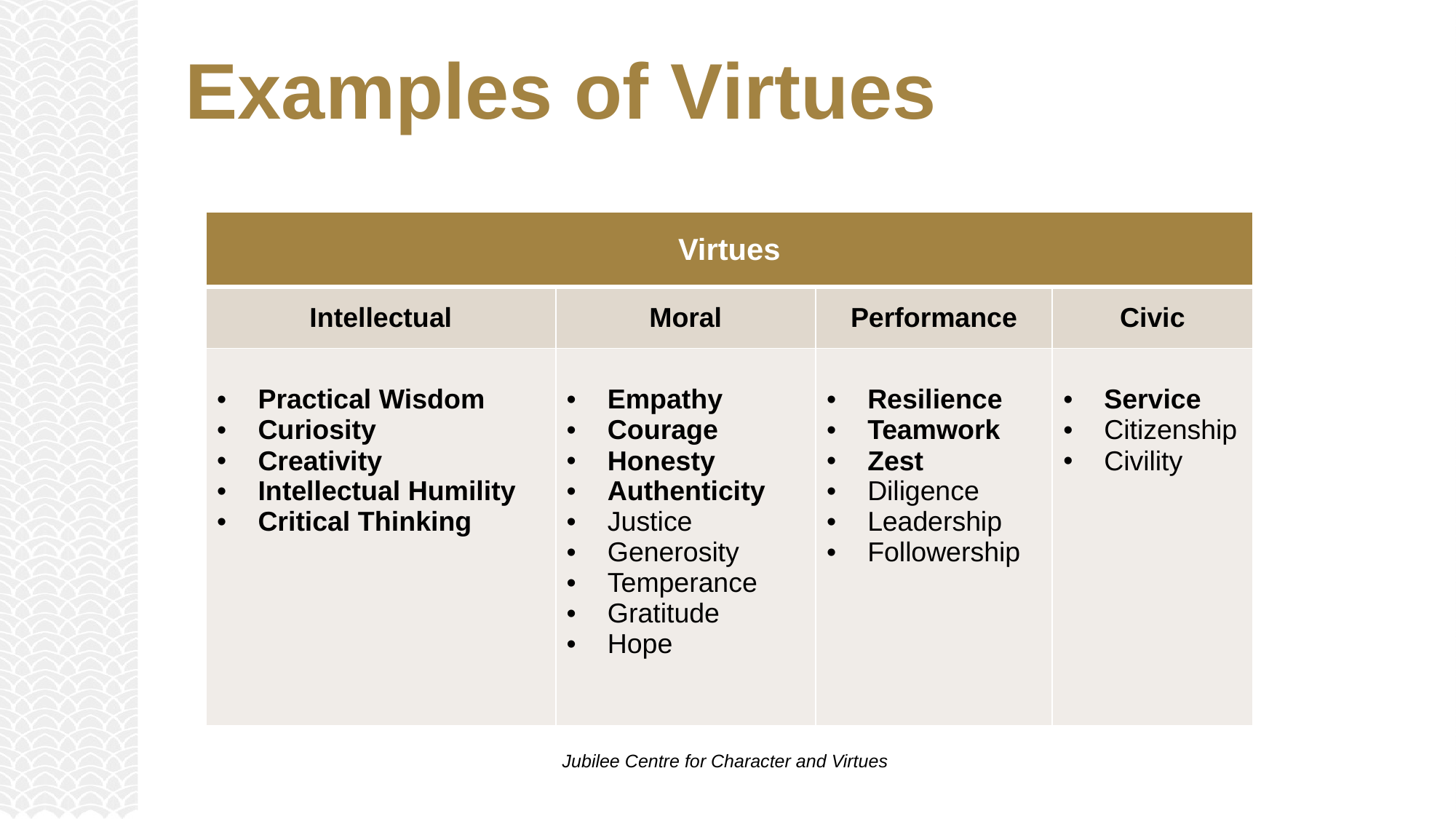

# Examples of Virtues
| Virtues​ |  |  |  |
| --- | --- | --- | --- |
| Intellectual​ | Moral​ | Performance​ | Civic​ |
| Practical Wisdom​ Curiosity​ Creativity​ Intellectual Humility​ Critical Thinking​ | Empathy​ Courage​ Honesty​ Authenticity​ Justice​ Generosity​ Temperance​ Gratitude​ Hope​ | Resilience​ Teamwork​ Zest​ Diligence​ Leadership​ Followership​ | Service​ Citizenship​ Civility​ |
Jubilee Centre for Character and Virtues